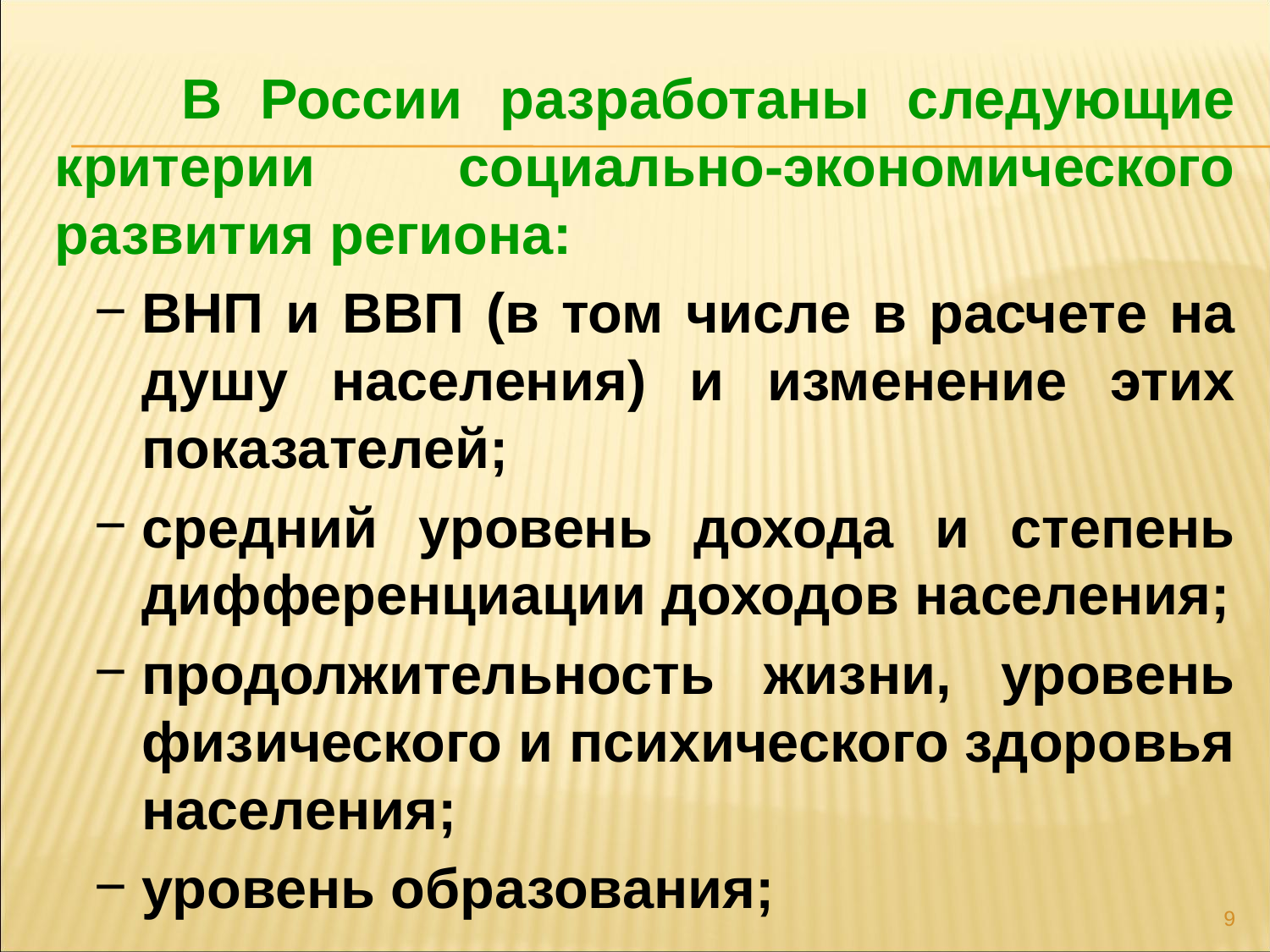

В России разработаны следующие критерии социально-экономического развития региона:
ВНП и ВВП (в том числе в расчете на душу населения) и изменение этих показателей;
средний уровень дохода и степень дифференциации доходов населения;
продолжительность жизни, уровень физического и психического здоровья населения;
уровень образования;
9